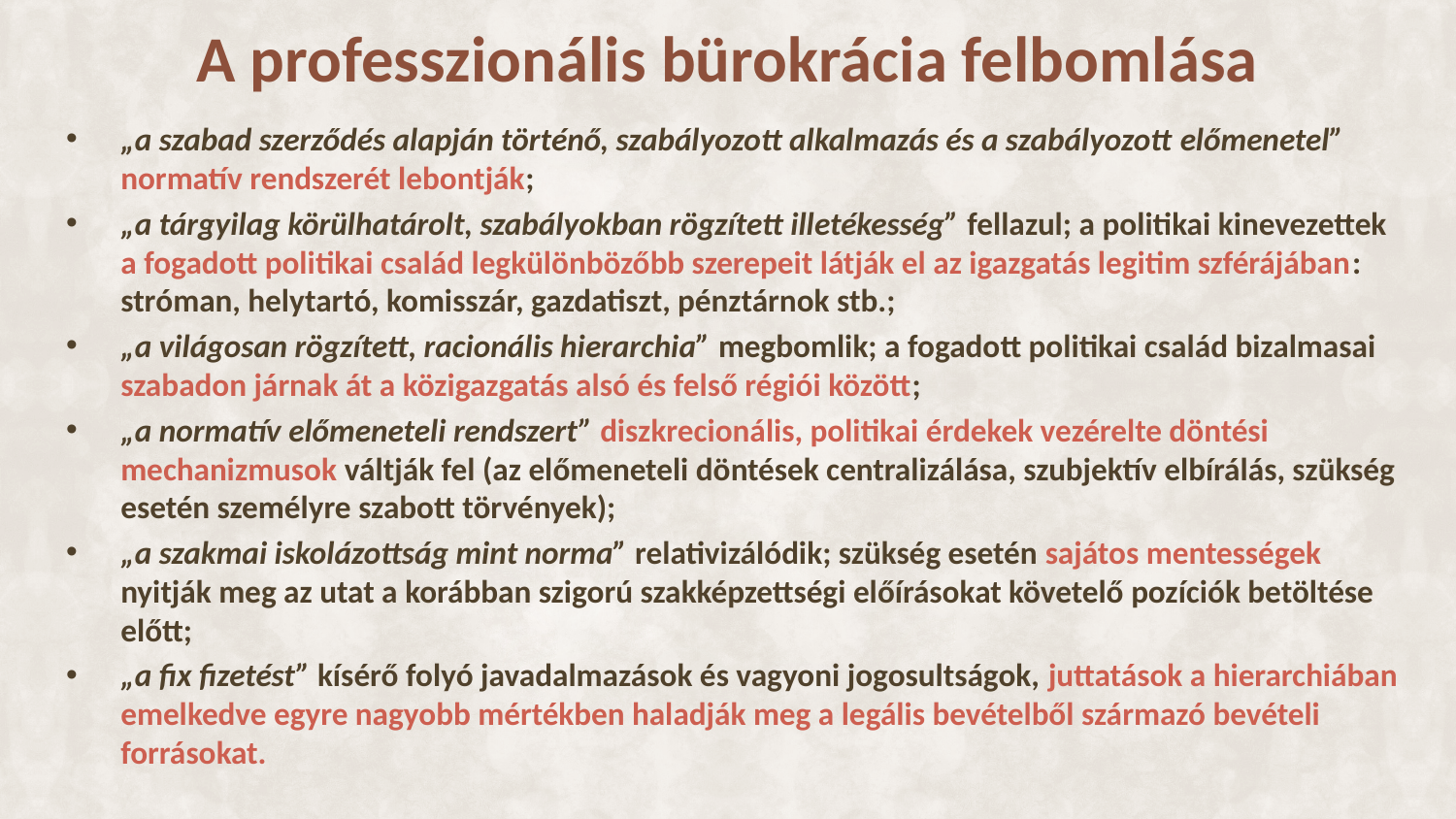

A professzionális bürokrácia felbomlása
„a szabad szerződés alapján történő, szabályozott alkalmazás és a szabályozott előmenetel” normatív rendszerét lebontják;
„a tárgyilag körülhatárolt, szabályokban rögzített illetékesség” fellazul; a politikai kinevezettek a fogadott politikai család legkülönbözőbb szerepeit látják el az igazgatás legitim szférájában: stróman, helytartó, komisszár, gazdatiszt, pénztárnok stb.;
„a világosan rögzített, racionális hierarchia” megbomlik; a fogadott politikai család bizalmasai szabadon járnak át a közigazgatás alsó és felső régiói között;
„a normatív előmeneteli rendszert” diszkrecionális, politikai érdekek vezérelte döntési mechanizmusok váltják fel (az előmeneteli döntések centralizálása, szubjektív elbírálás, szükség esetén személyre szabott törvények);
„a szakmai iskolázottság mint norma” relativizálódik; szükség esetén sajátos mentességek nyitják meg az utat a korábban szigorú szakképzettségi előírásokat követelő pozíciók betöltése előtt;
„a fix fizetést” kísérő folyó javadalmazások és vagyoni jogosultságok, juttatások a hierarchiában emelkedve egyre nagyobb mértékben haladják meg a legális bevételből származó bevételi forrásokat.